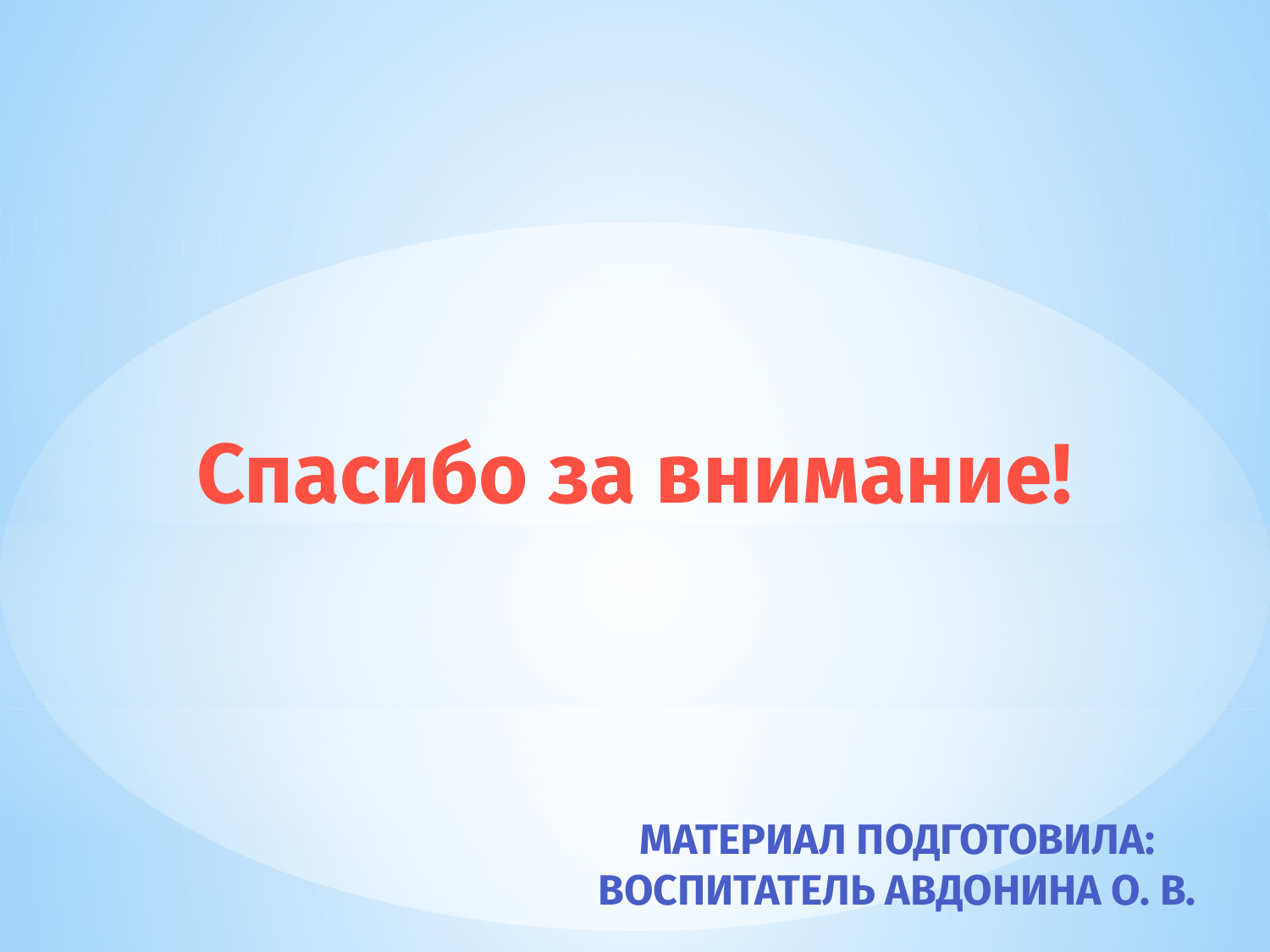

Спасибо за внимание!
Материал подготовила:
Воспитатель Авдонина О. В.